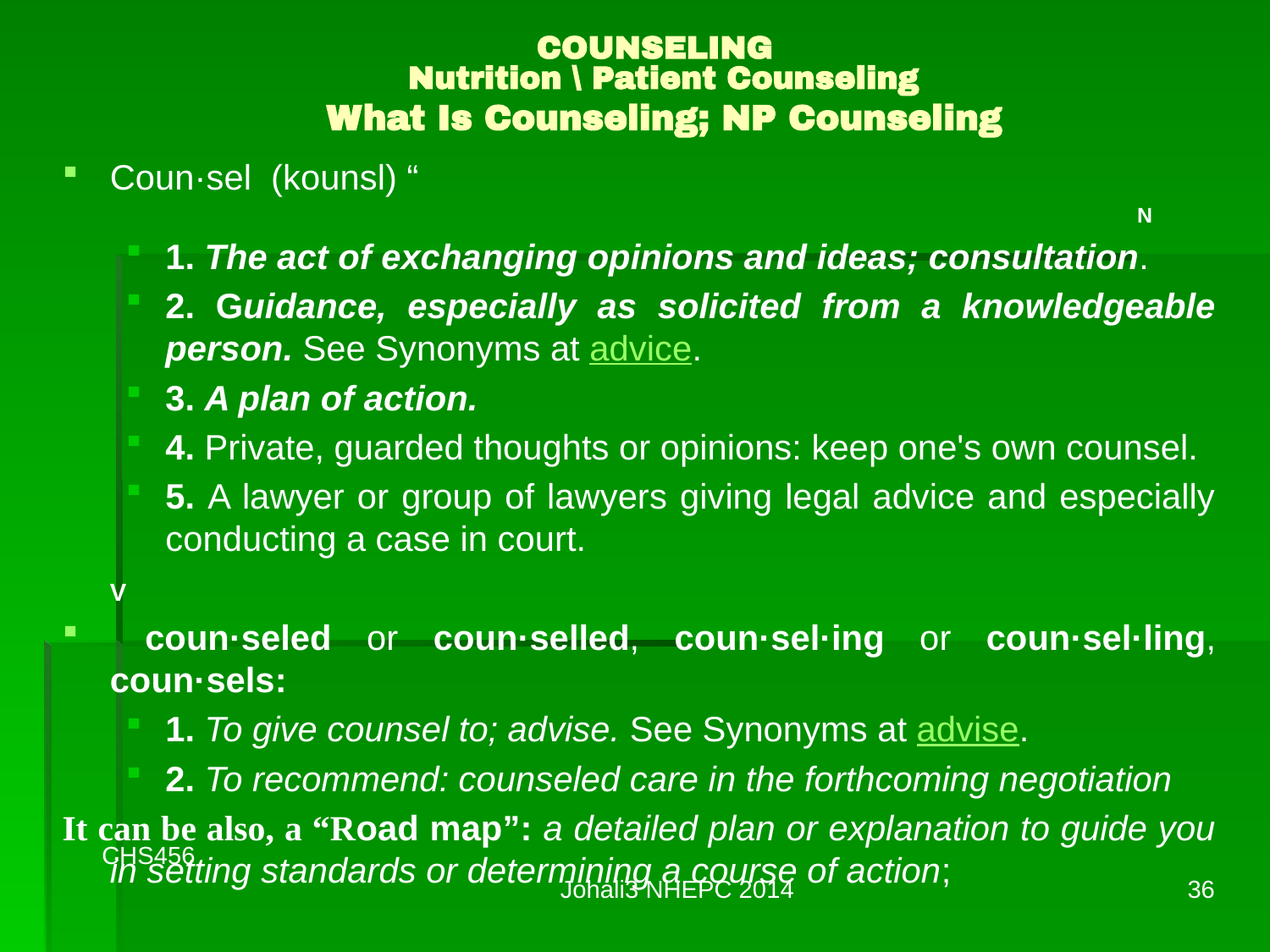

COUNSELING
Nutrition \ Patient Counseling
# What Is Counseling; NP Counseling
Coun·sel  (kounsl) “
N
1. The act of exchanging opinions and ideas; consultation.
2. Guidance, especially as solicited from a knowledgeable person. See Synonyms at advice.
3. A plan of action.
4. Private, guarded thoughts or opinions: keep one's own counsel.
5. A lawyer or group of lawyers giving legal advice and especially conducting a case in court.
	V
 coun·seled or coun·selled, coun·sel·ing or coun·sel·ling, coun·sels:
1. To give counsel to; advise. See Synonyms at advise.
2. To recommend: counseled care in the forthcoming negotiation
It can be also, a “Road map”: a detailed plan or explanation to guide you in setting standards or determining a course of action;

:
CHS456
Johali3 NHEPC 2014
36